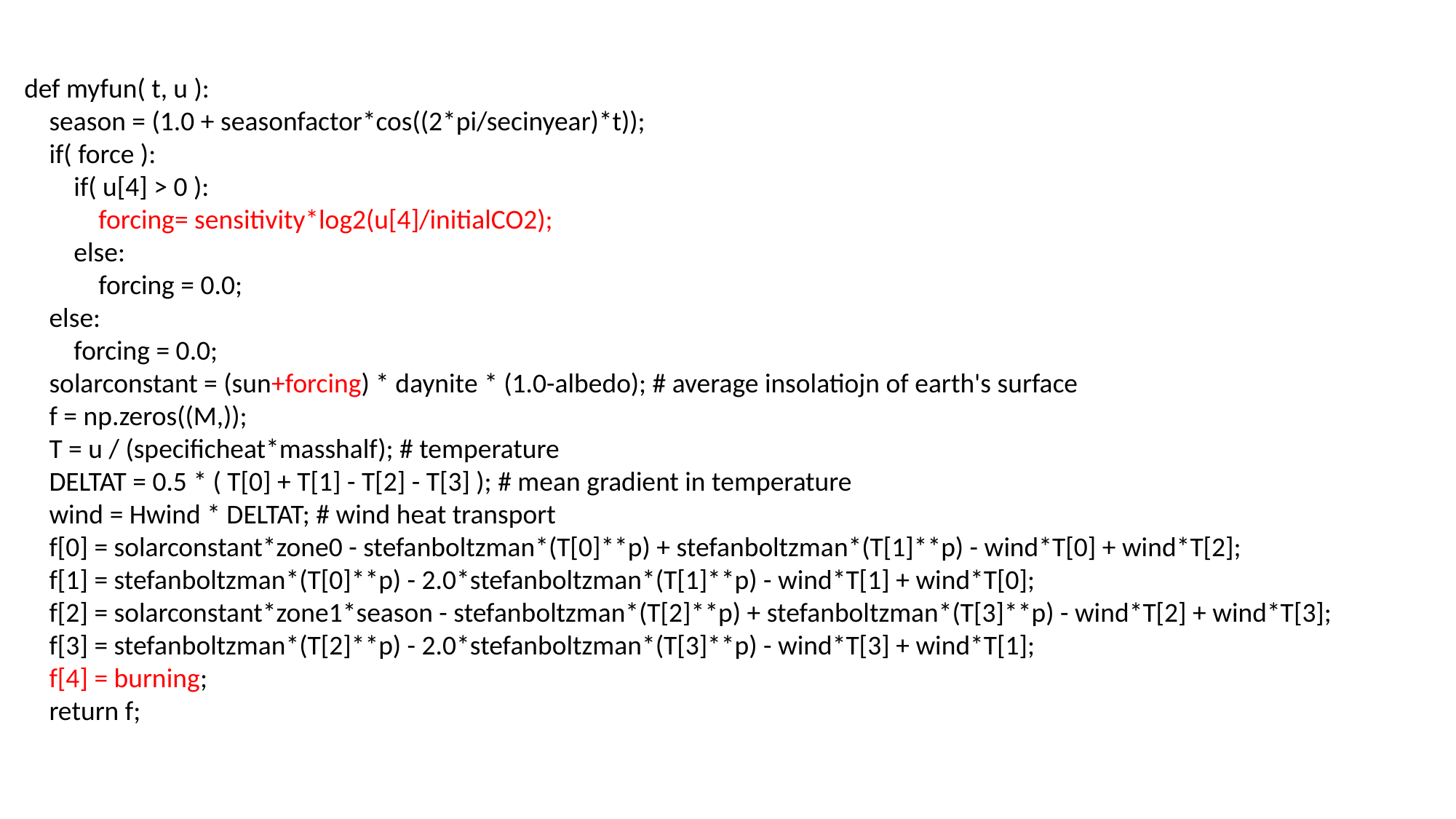

def myfun( t, u ):
    season = (1.0 + seasonfactor*cos((2*pi/secinyear)*t));
    if( force ):
        if( u[4] > 0 ):
            forcing= sensitivity*log2(u[4]/initialCO2);
        else:
            forcing = 0.0;
    else:
        forcing = 0.0;
    solarconstant = (sun+forcing) * daynite * (1.0-albedo); # average insolatiojn of earth's surface
    f = np.zeros((M,));
    T = u / (specificheat*masshalf); # temperature
    DELTAT = 0.5 * ( T[0] + T[1] - T[2] - T[3] ); # mean gradient in temperature
    wind = Hwind * DELTAT; # wind heat transport
    f[0] = solarconstant*zone0 - stefanboltzman*(T[0]**p) + stefanboltzman*(T[1]**p) - wind*T[0] + wind*T[2];
    f[1] = stefanboltzman*(T[0]**p) - 2.0*stefanboltzman*(T[1]**p) - wind*T[1] + wind*T[0];
    f[2] = solarconstant*zone1*season - stefanboltzman*(T[2]**p) + stefanboltzman*(T[3]**p) - wind*T[2] + wind*T[3];
    f[3] = stefanboltzman*(T[2]**p) - 2.0*stefanboltzman*(T[3]**p) - wind*T[3] + wind*T[1];
    f[4] = burning;
    return f;